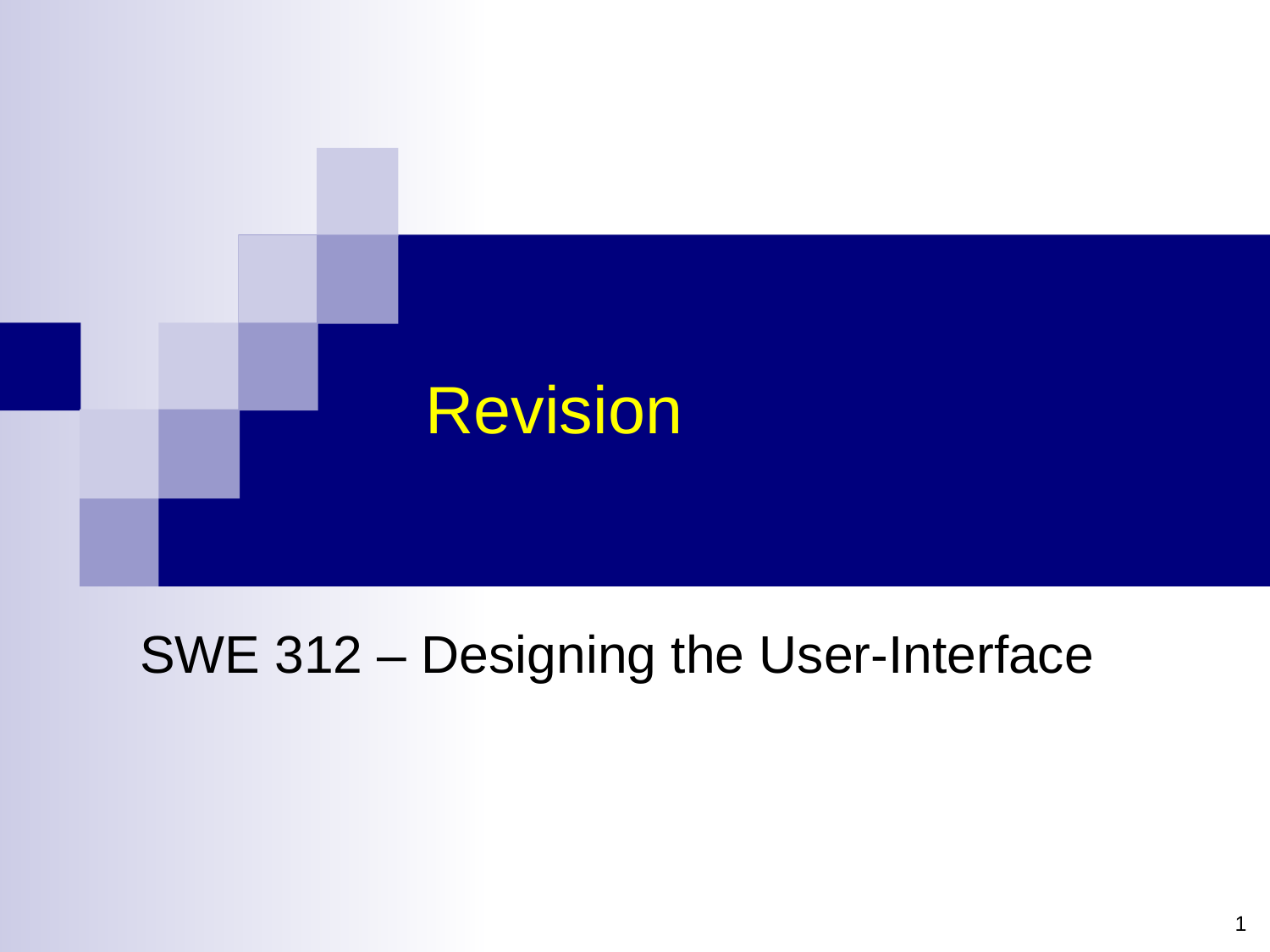

# Revision
SWE 312 – Designing the User-Interface
1